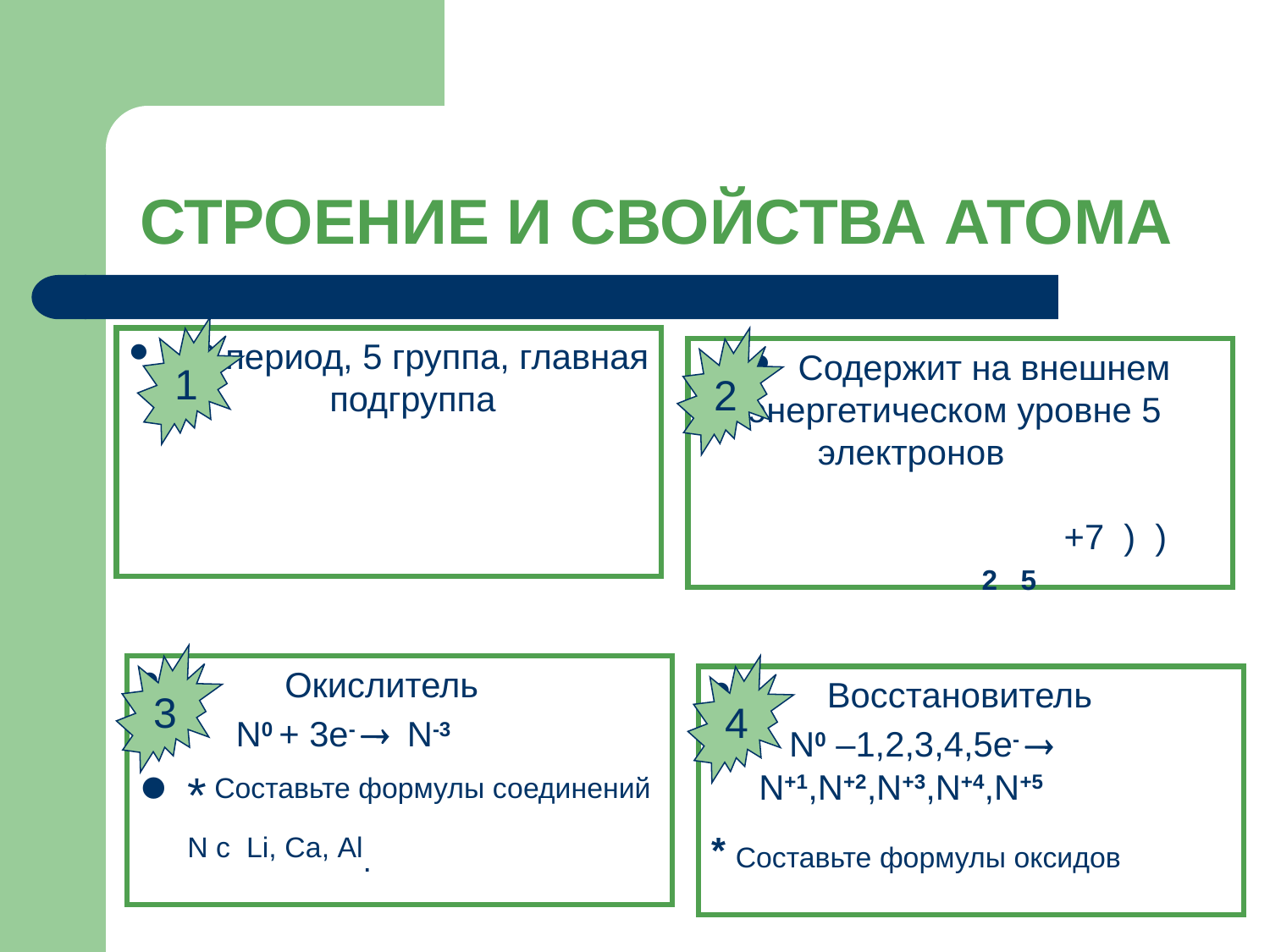

# СТРОЕНИЕ И СВОЙСТВА АТОМА
1
  2 период, 5 группа, главная подгруппа

2
Содержит на внешнем энергетическом уровне 5              электронов                                                                                                     +7  )  )
                    2   5

3
          Окислитель
     N0 + 3e- →   N-3
* Составьте формулы соединений N с  Li, Са, Al.
4
       Восстановитель
        N0 –1,2,3,4,5e- → N+1,N+2,N+3,N+4,N+5
* Составьте формулы оксидов